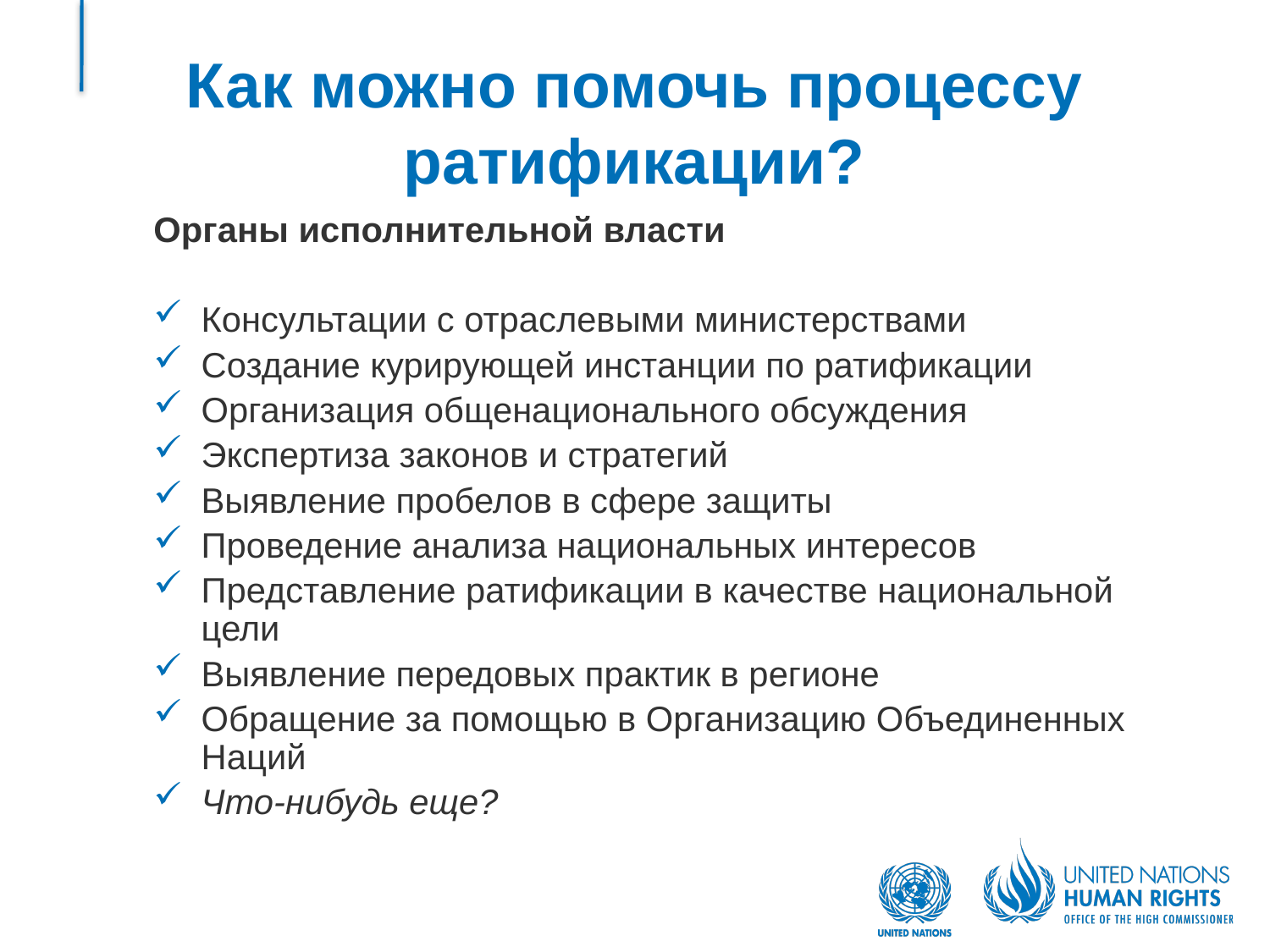

# Как можно помочь процессу ратификации?
Органы исполнительной власти

Консультации с отраслевыми министерствами
Создание курирующей инстанции по ратификации
Организация общенационального обсуждения
Экспертиза законов и стратегий
Выявление пробелов в сфере защиты
Проведение анализа национальных интересов
Представление ратификации в качестве национальной цели
Выявление передовых практик в регионе
Обращение за помощью в Организацию Объединенных Наций
Что-нибудь еще?